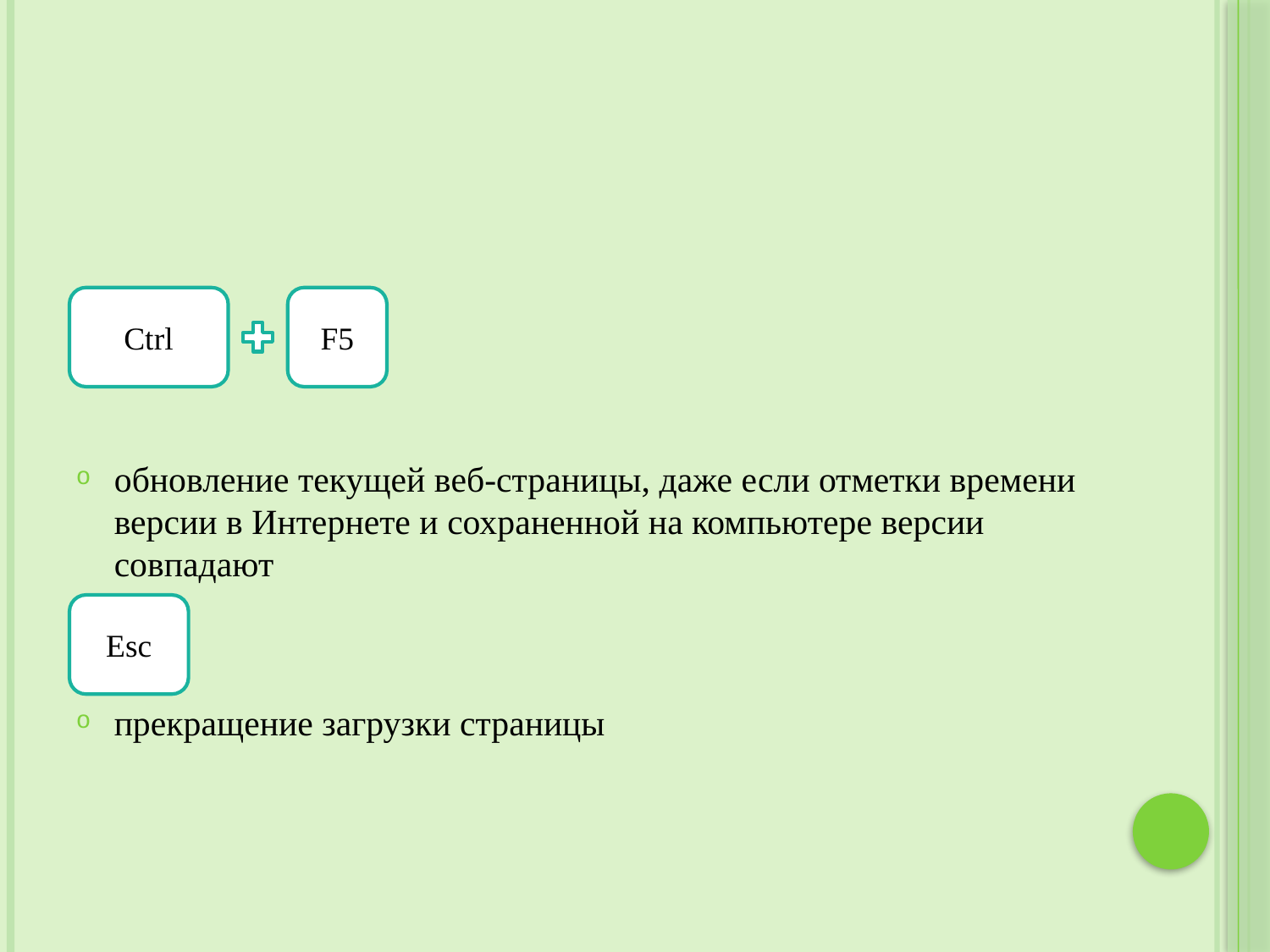

обновление текущей веб-страницы, даже если отметки времени версии в Интернете и сохраненной на компьютере версии совпадают

прекращение загрузки страницы

Ctrl
F5

Esc